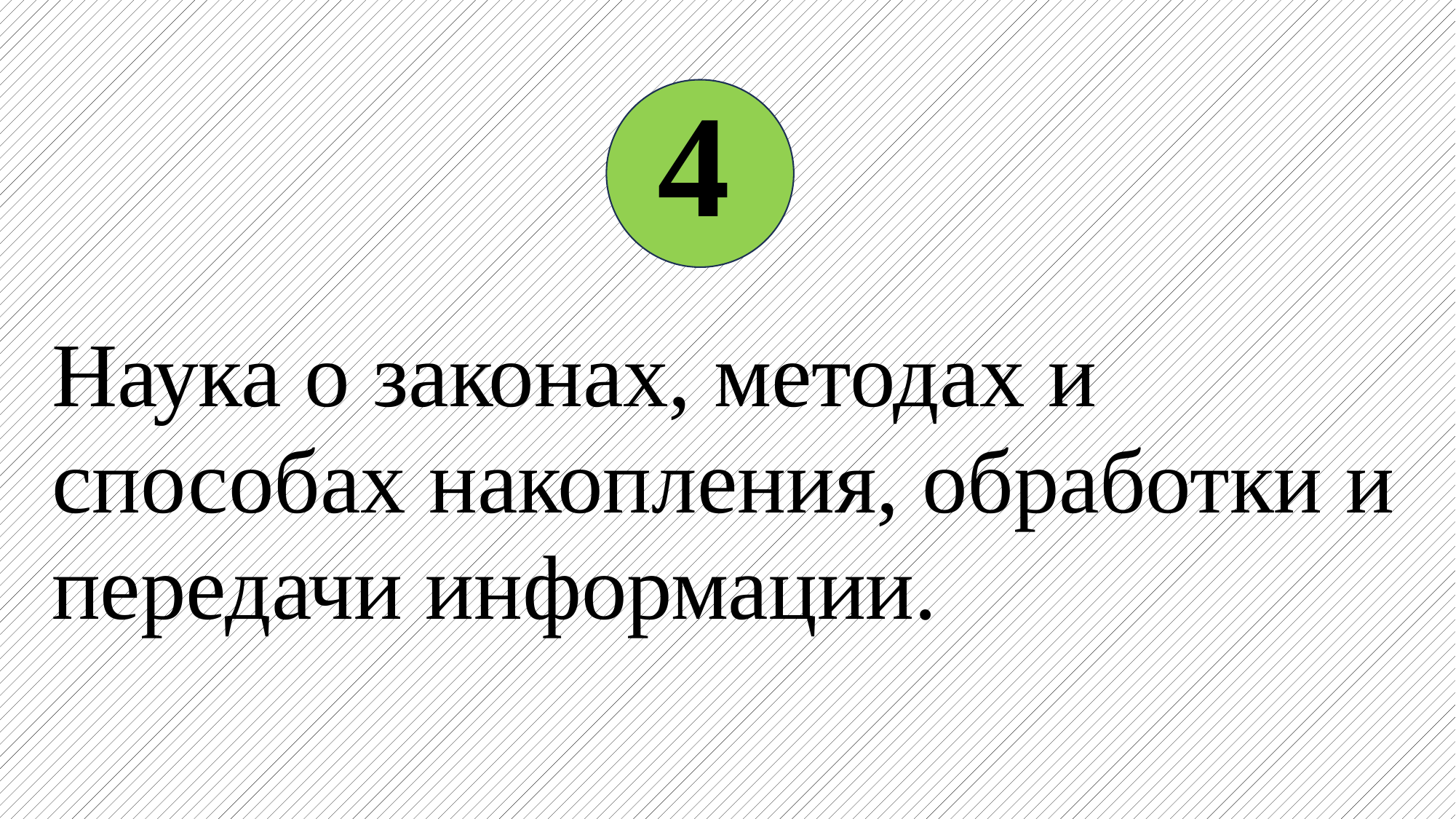

4

  Наука о законах, методах и
  способах накопления, обработки и
  передачи информации.